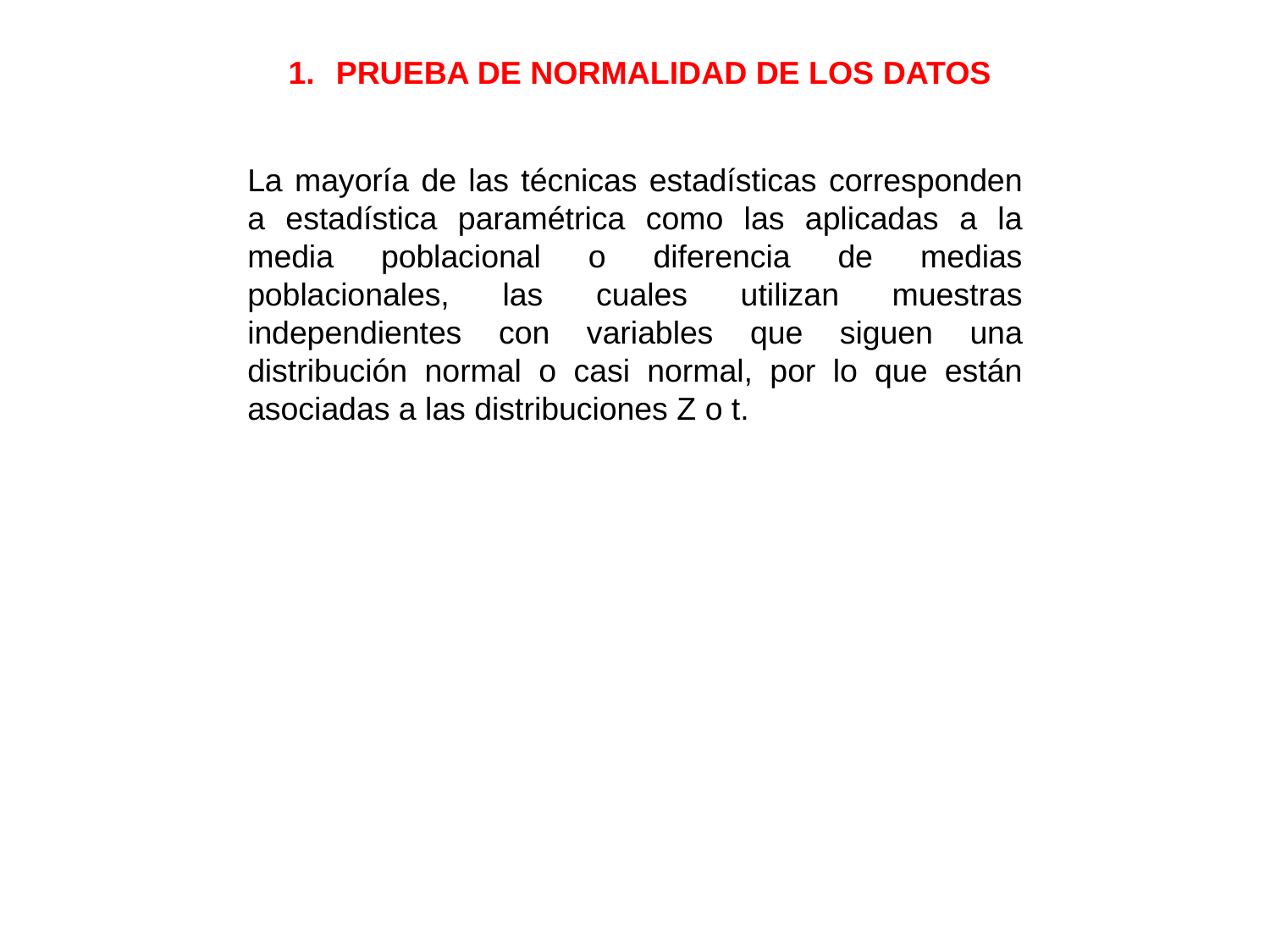

PRUEBA DE NORMALIDAD DE LOS DATOS
La mayoría de las técnicas estadísticas corresponden a estadística paramétrica como las aplicadas a la media poblacional o diferencia de medias poblacionales, las cuales utilizan muestras independientes con variables que siguen una distribución normal o casi normal, por lo que están asociadas a las distribuciones Z o t.